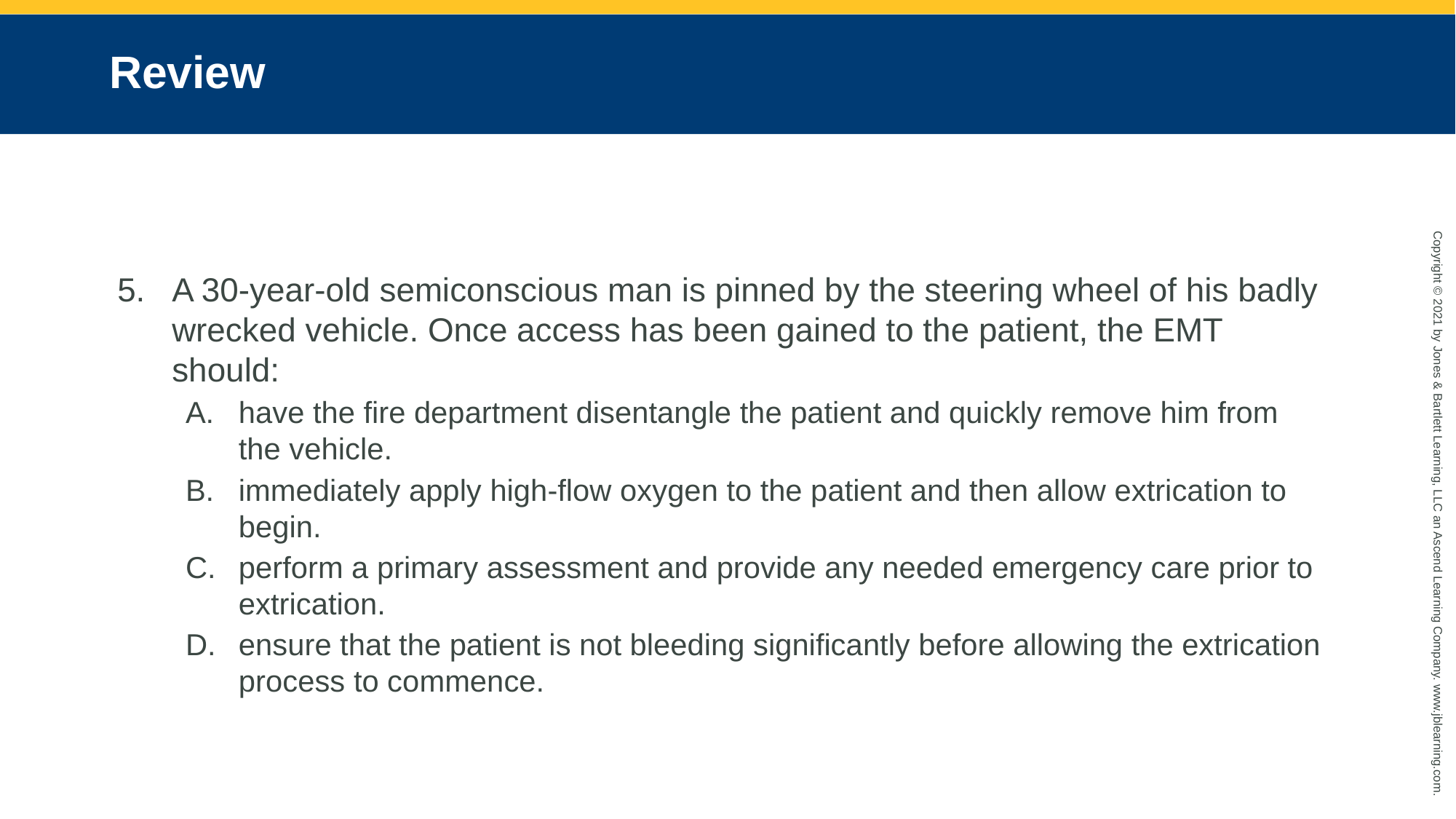

# Review
A 30-year-old semiconscious man is pinned by the steering wheel of his badly wrecked vehicle. Once access has been gained to the patient, the EMT should:
have the fire department disentangle the patient and quickly remove him from the vehicle.
immediately apply high-flow oxygen to the patient and then allow extrication to begin.
perform a primary assessment and provide any needed emergency care prior to extrication.
ensure that the patient is not bleeding significantly before allowing the extrication process to commence.